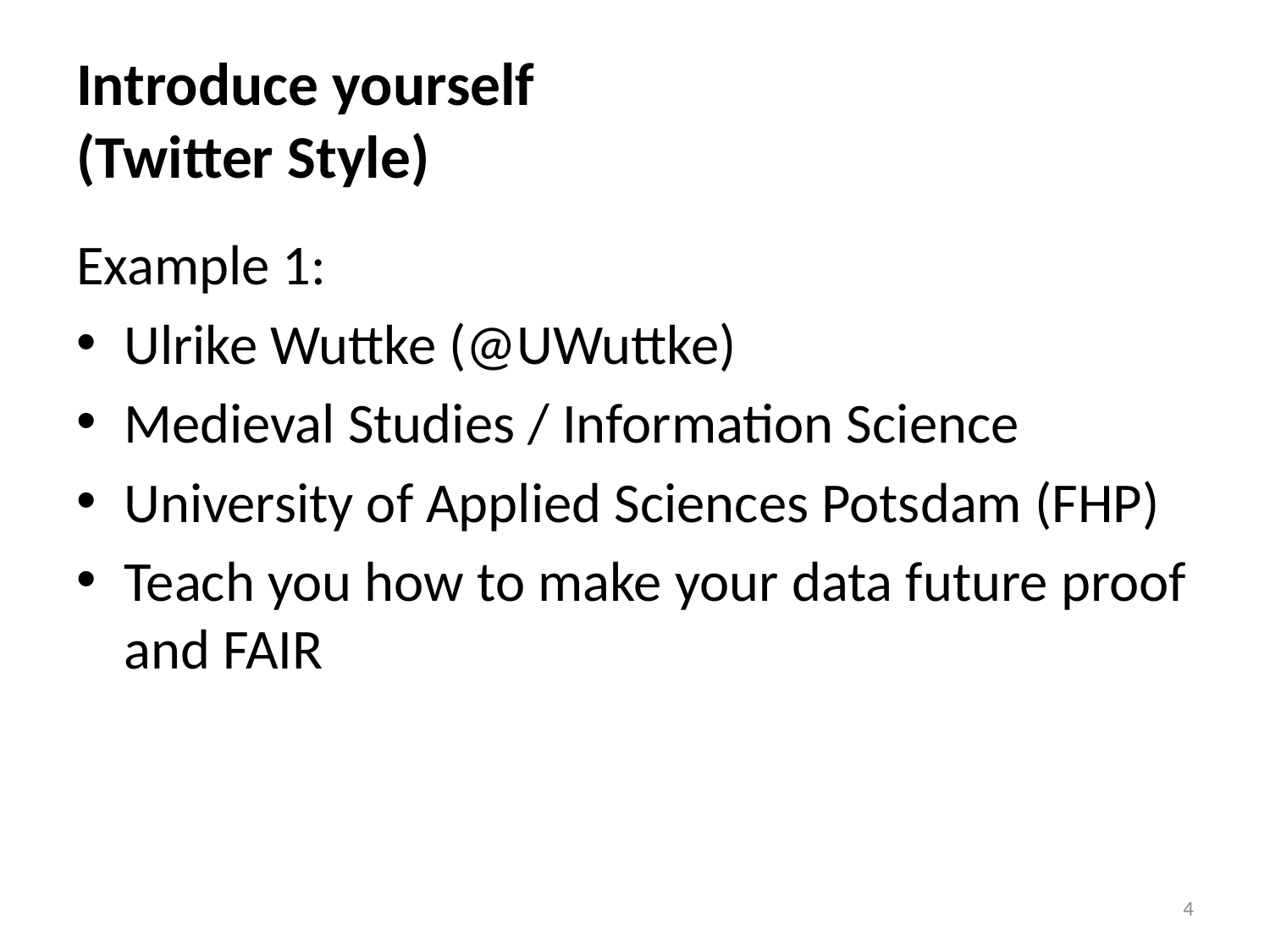

# Introduce yourself (Twitter Style)
Example 1:
Ulrike Wuttke (@UWuttke)
Medieval Studies / Information Science
University of Applied Sciences Potsdam (FHP)
Teach you how to make your data future proof and FAIR
4